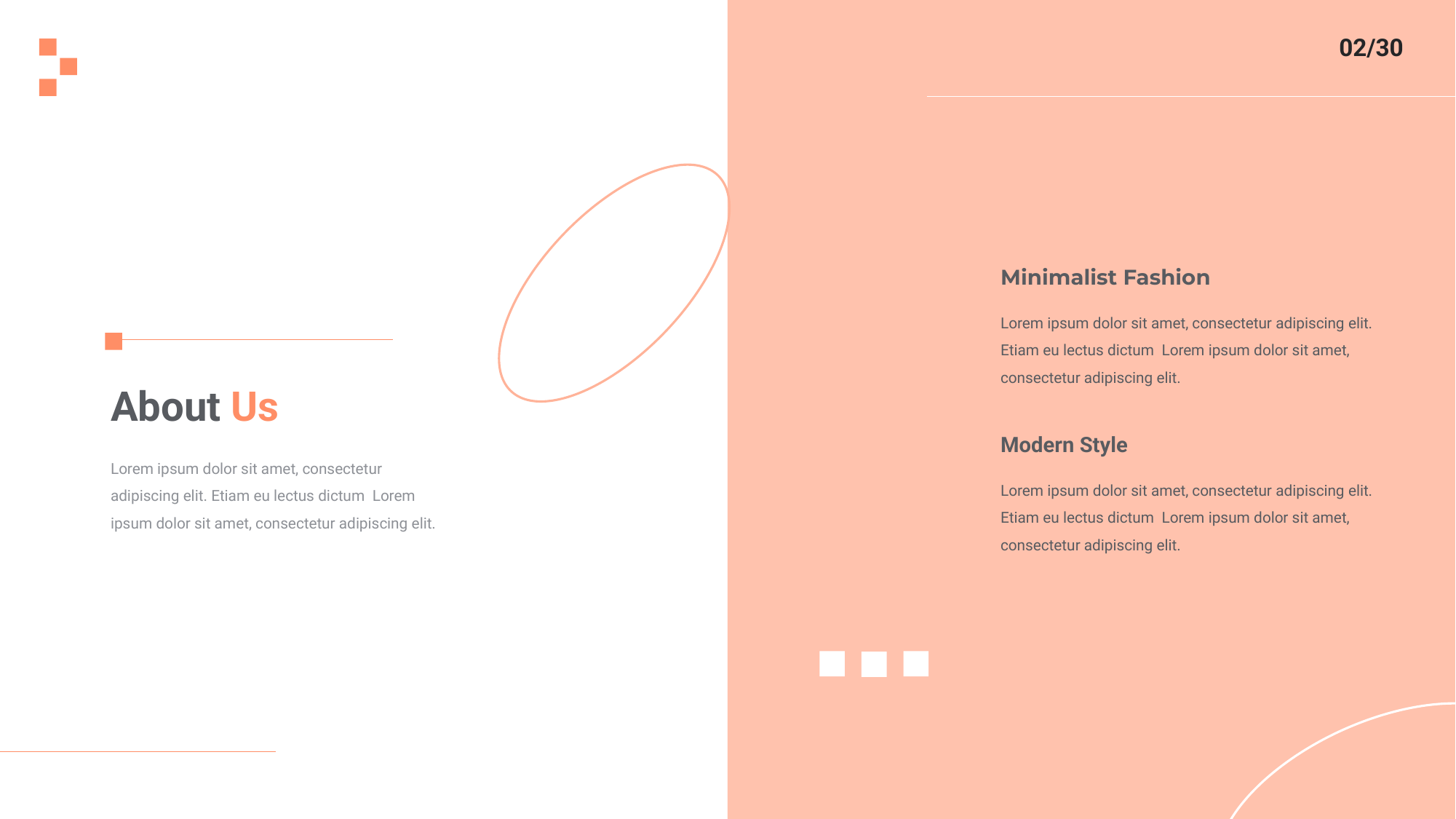

02/30

Minimalist Fashion
Lorem ipsum dolor sit amet, consectetur adipiscing elit. Etiam eu lectus dictum  Lorem ipsum dolor sit amet, consectetur adipiscing elit.

About Us
Modern Style
Lorem ipsum dolor sit amet, consectetur adipiscing elit. Etiam eu lectus dictum  Lorem ipsum dolor sit amet, consectetur adipiscing elit.
Lorem ipsum dolor sit amet, consectetur adipiscing elit. Etiam eu lectus dictum  Lorem ipsum dolor sit amet, consectetur adipiscing elit.